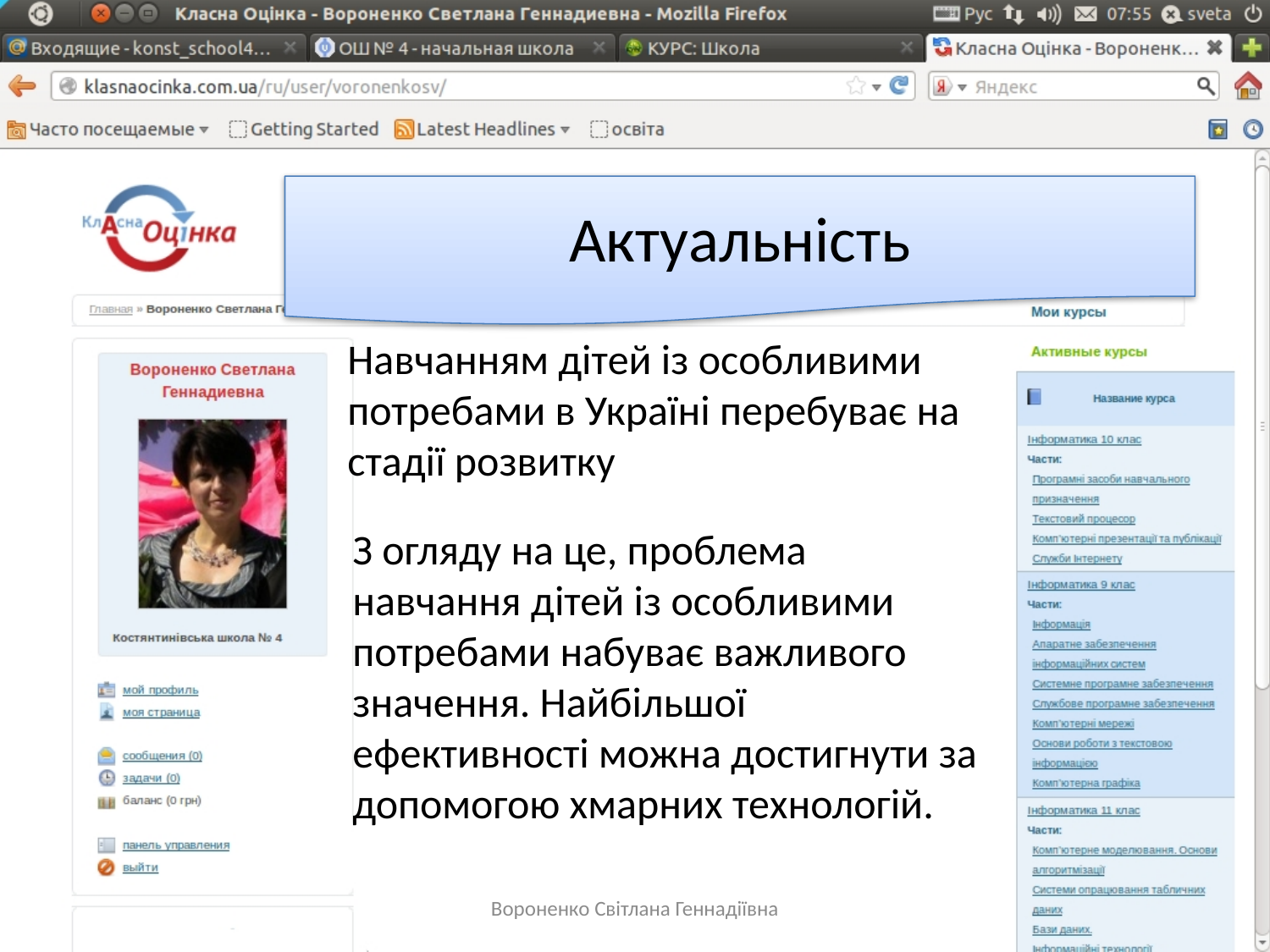

Актуальність
Навчанням дітей із особливими потребами в Україні перебуває на стадії розвитку
З огляду на це, проблема навчання дітей із особливими потребами набуває важливого значення. Найбільшої ефективності можна достигнути за допомогою хмарних технологій.

Вороненко Світлана Геннадіївна